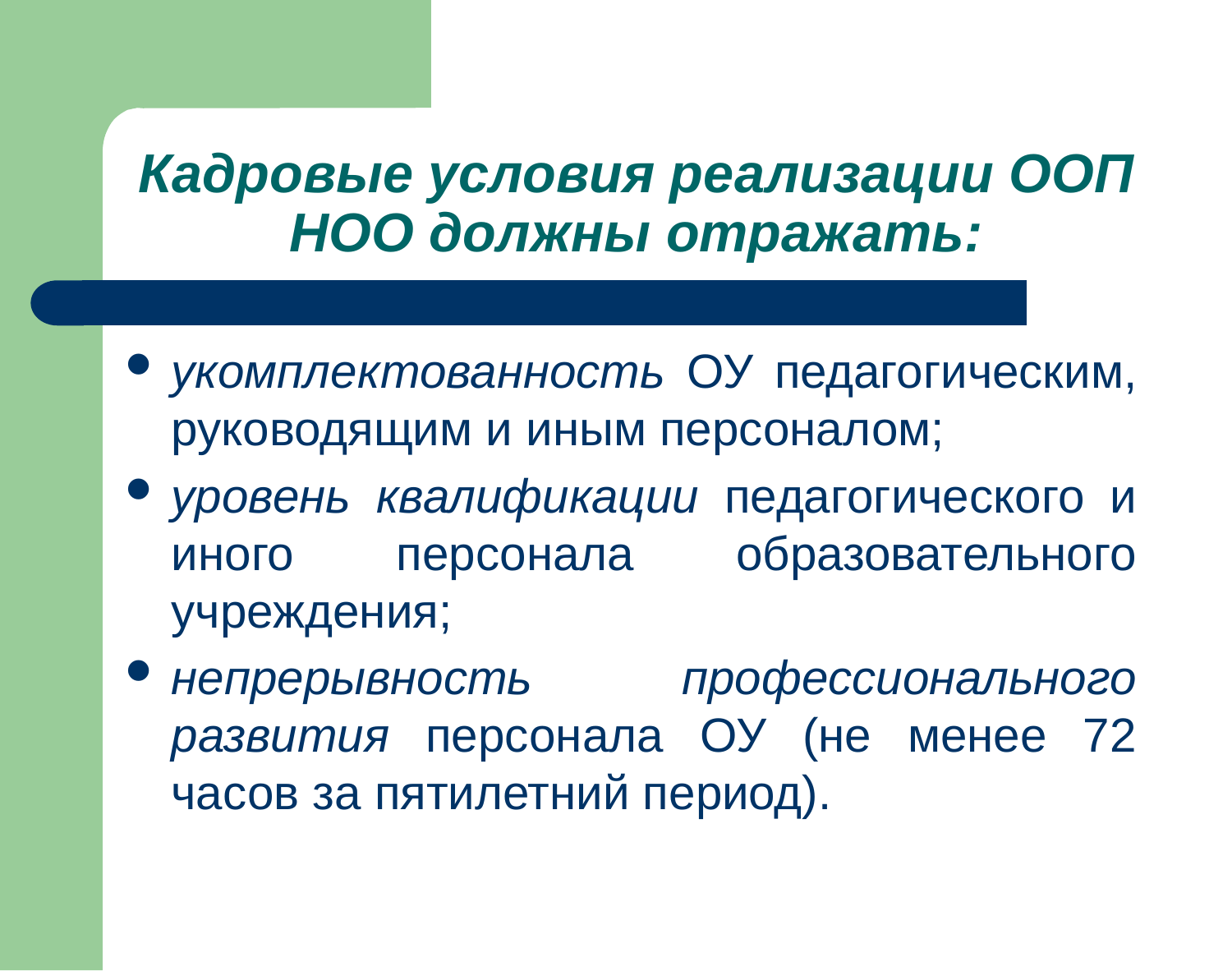

# Кадровые условия реализации ООП НОО должны отражать:
укомплектованность ОУ педагогическим, руководящим и иным персоналом;
уровень квалификации педагогического и иного персонала образовательного учреждения;
непрерывность профессионального развития персонала ОУ (не менее 72 часов за пятилетний период).